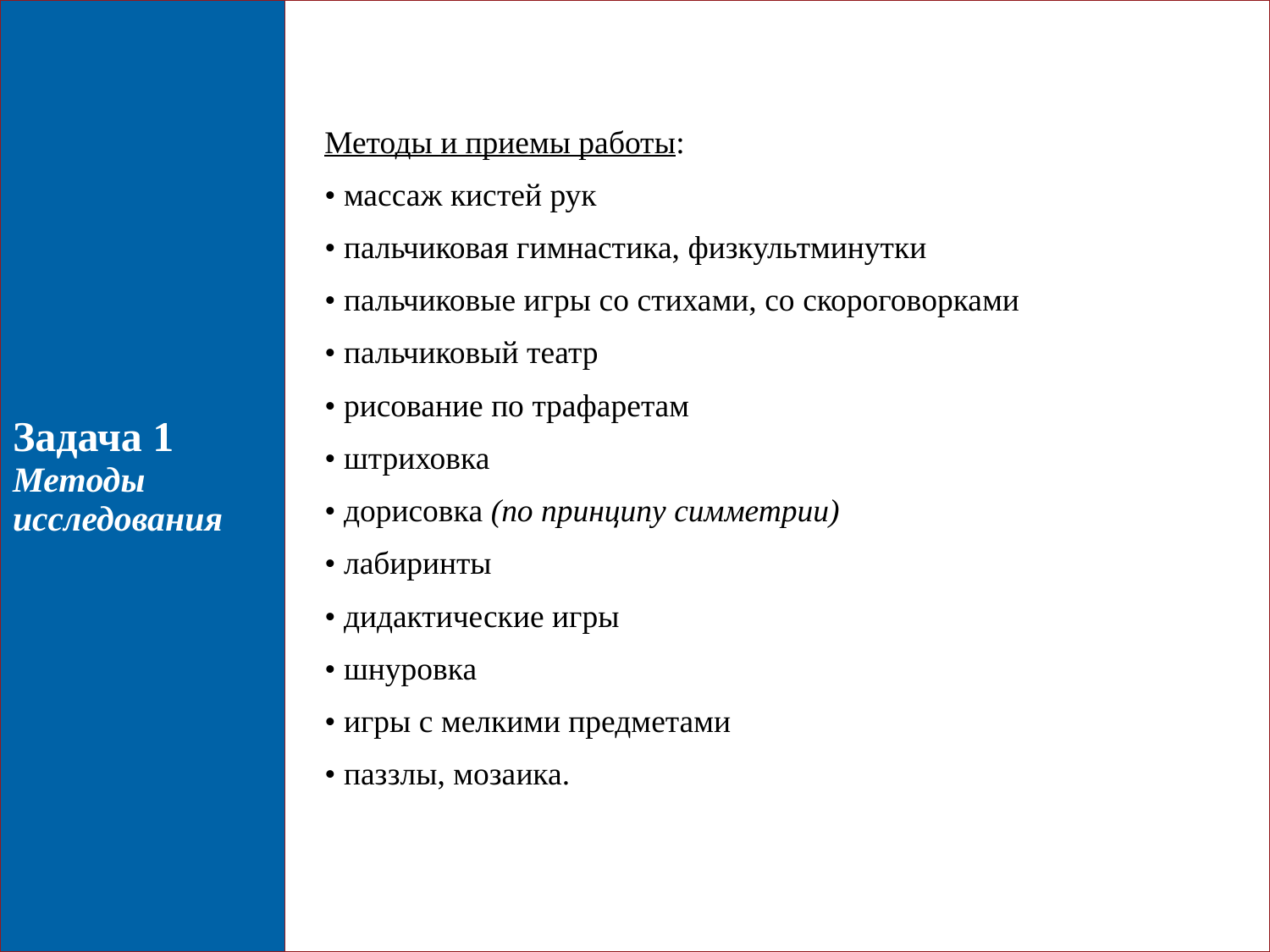

| Задача 1 Методы исследования | Методы и приемы работы: • массаж кистей рук • пальчиковая гимнастика, физкультминутки • пальчиковые игры со стихами, со скороговорками • пальчиковый театр • рисование по трафаретам • штриховка • дорисовка (по принципу симметрии) • лабиринты • дидактические игры • шнуровка • игры с мелкими предметами • паззлы, мозаика. |
| --- | --- |
5